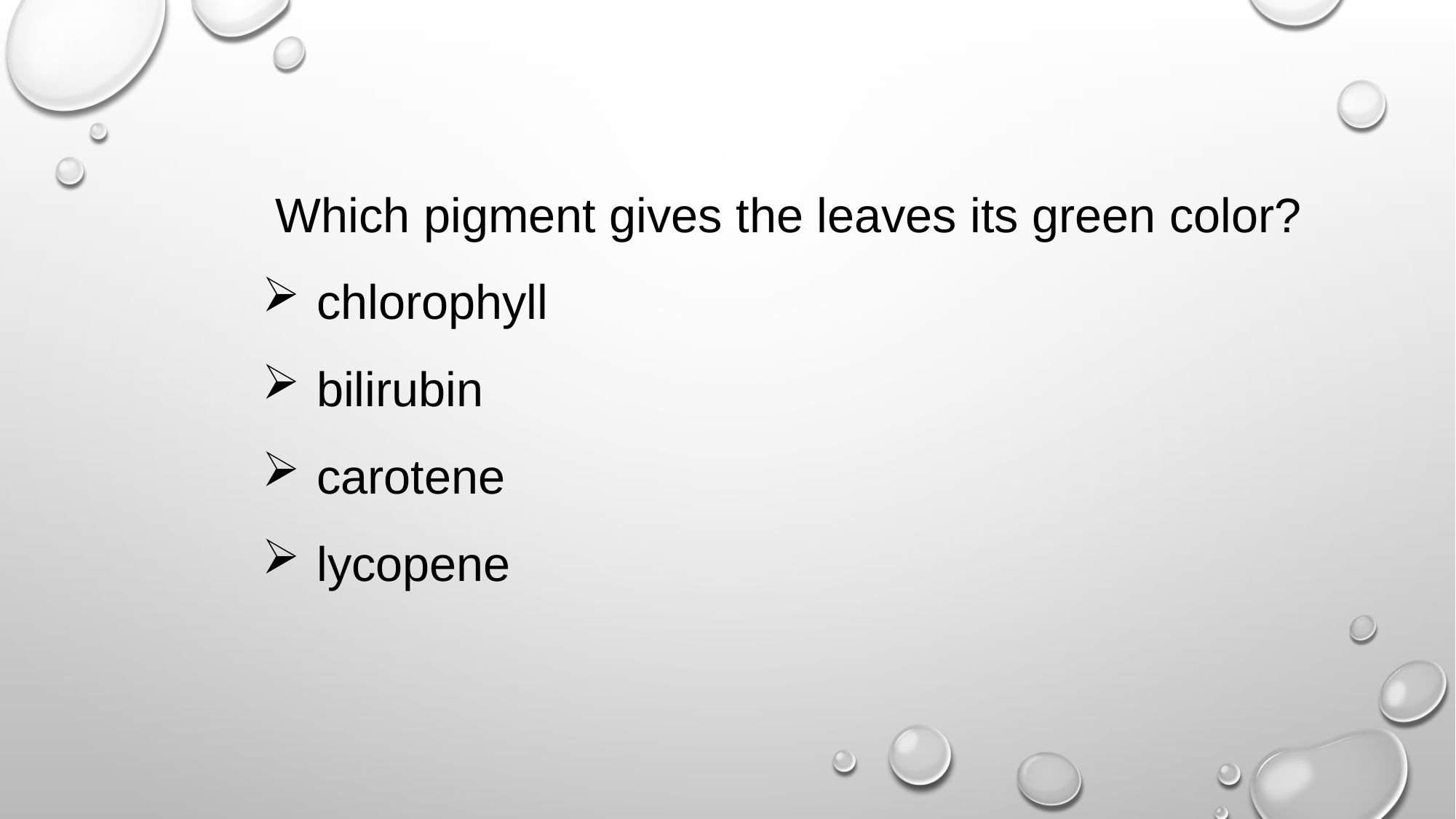

Which pigment gives the leaves its green color?
chlorophyll
bilirubin
carotene
lycopene